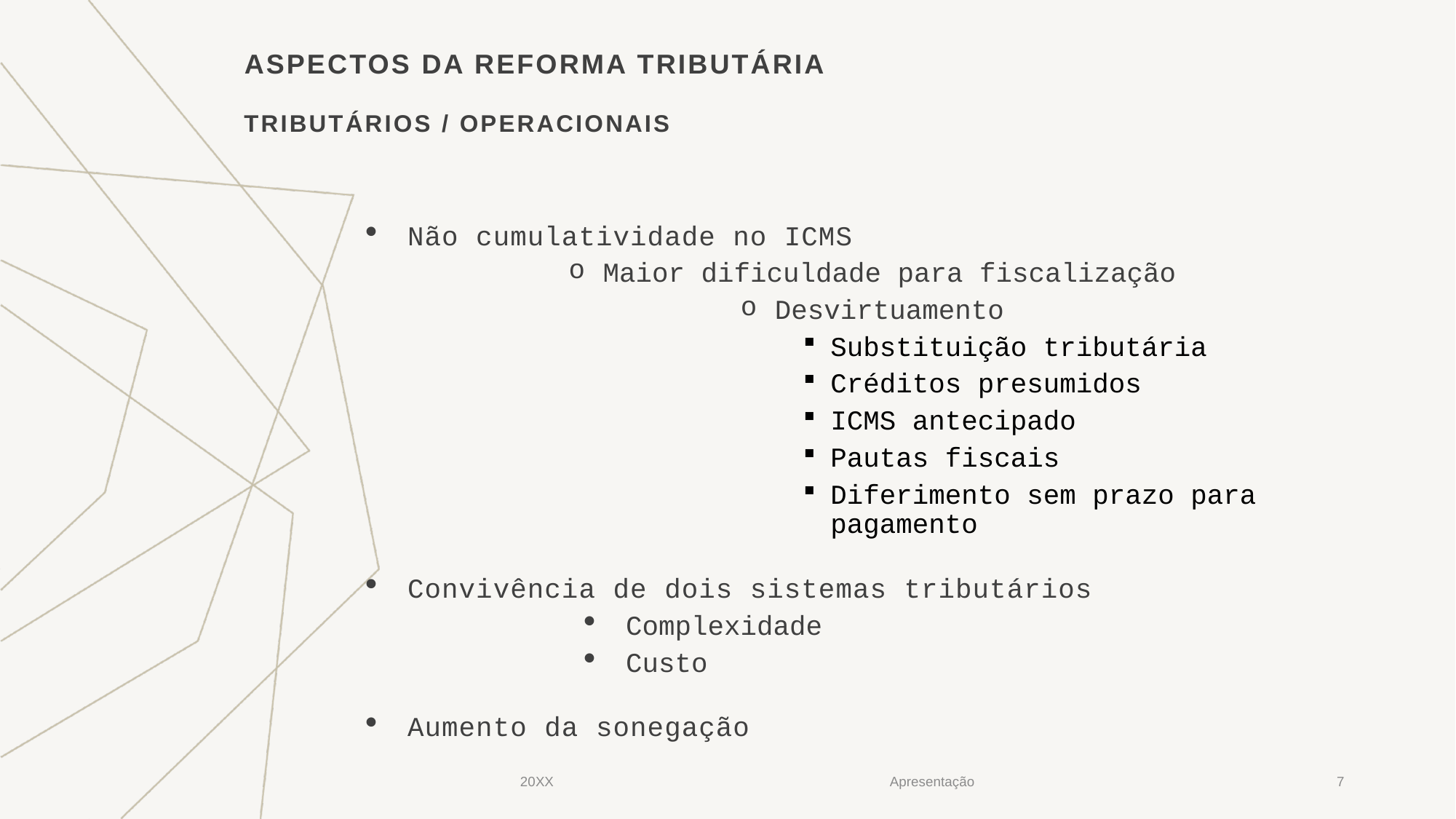

Aspectos da reforma tributária
Tributários / Operacionais
Não cumulatividade no ICMS
Maior dificuldade para fiscalização
Desvirtuamento
Substituição tributária
Créditos presumidos
ICMS antecipado
Pautas fiscais
Diferimento sem prazo para pagamento
Convivência de dois sistemas tributários
Complexidade
Custo
Aumento da sonegação

20XX
Apresentação
7